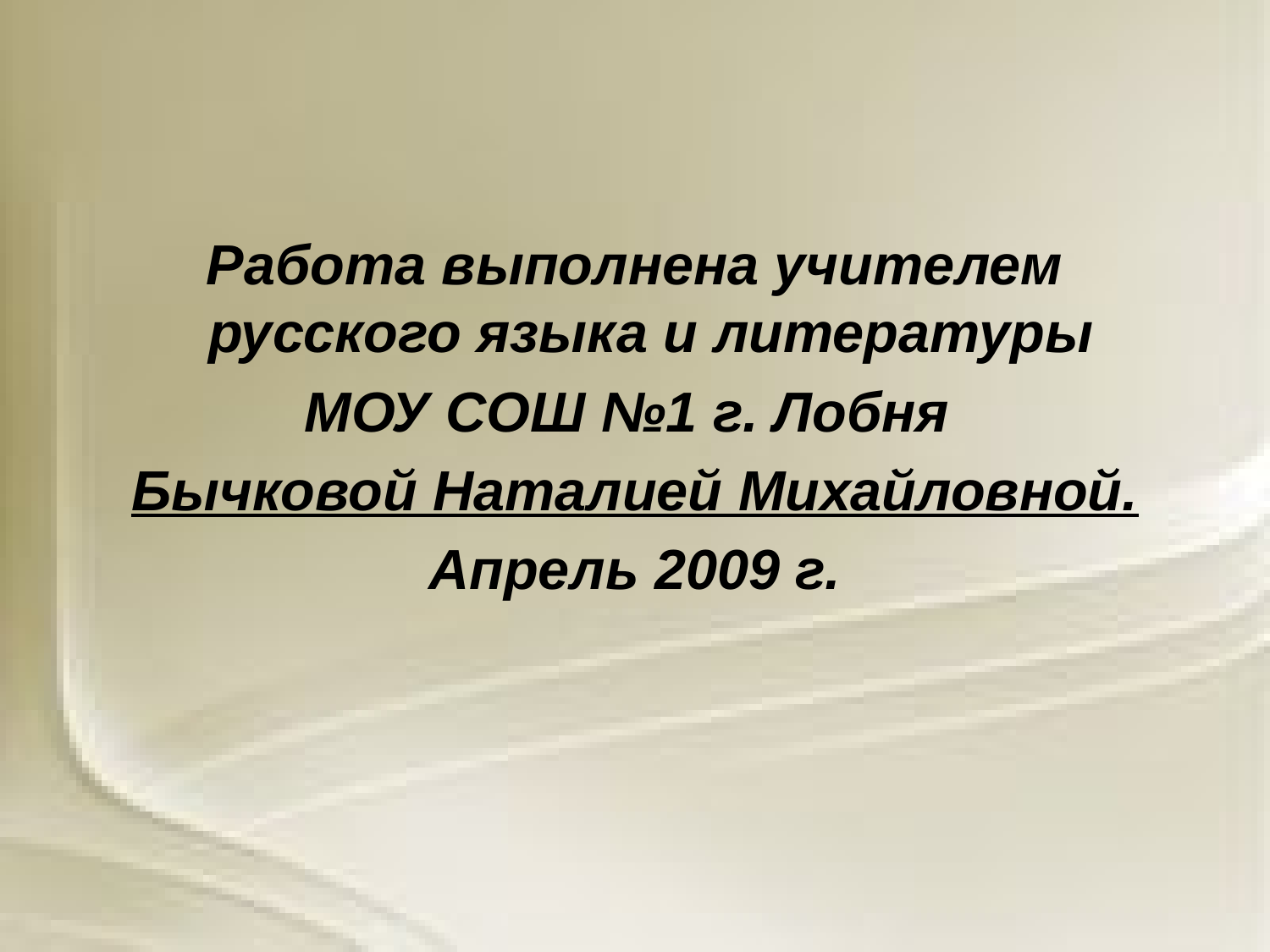

Работа выполнена учителем русского языка и литературы
МОУ СОШ №1 г. Лобня
Бычковой Наталией Михайловной.
Апрель 2009 г.